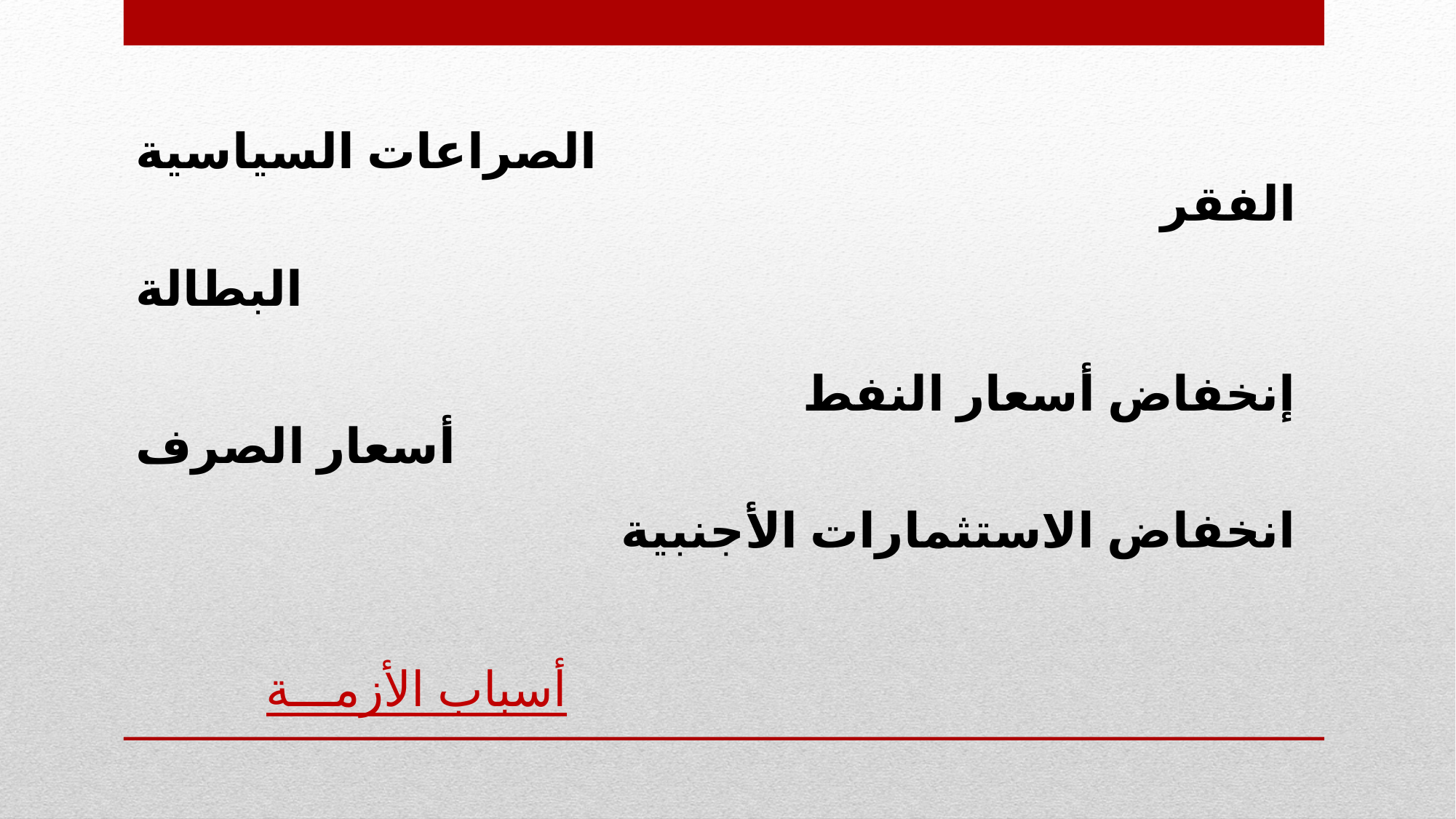

الصراعات السياسية
الفقر

البطالة

إنخفاض أسعار النفط
أسعار الصرف
انخفاض الاستثمارات الأجنبية

أسباب الأزمـــة